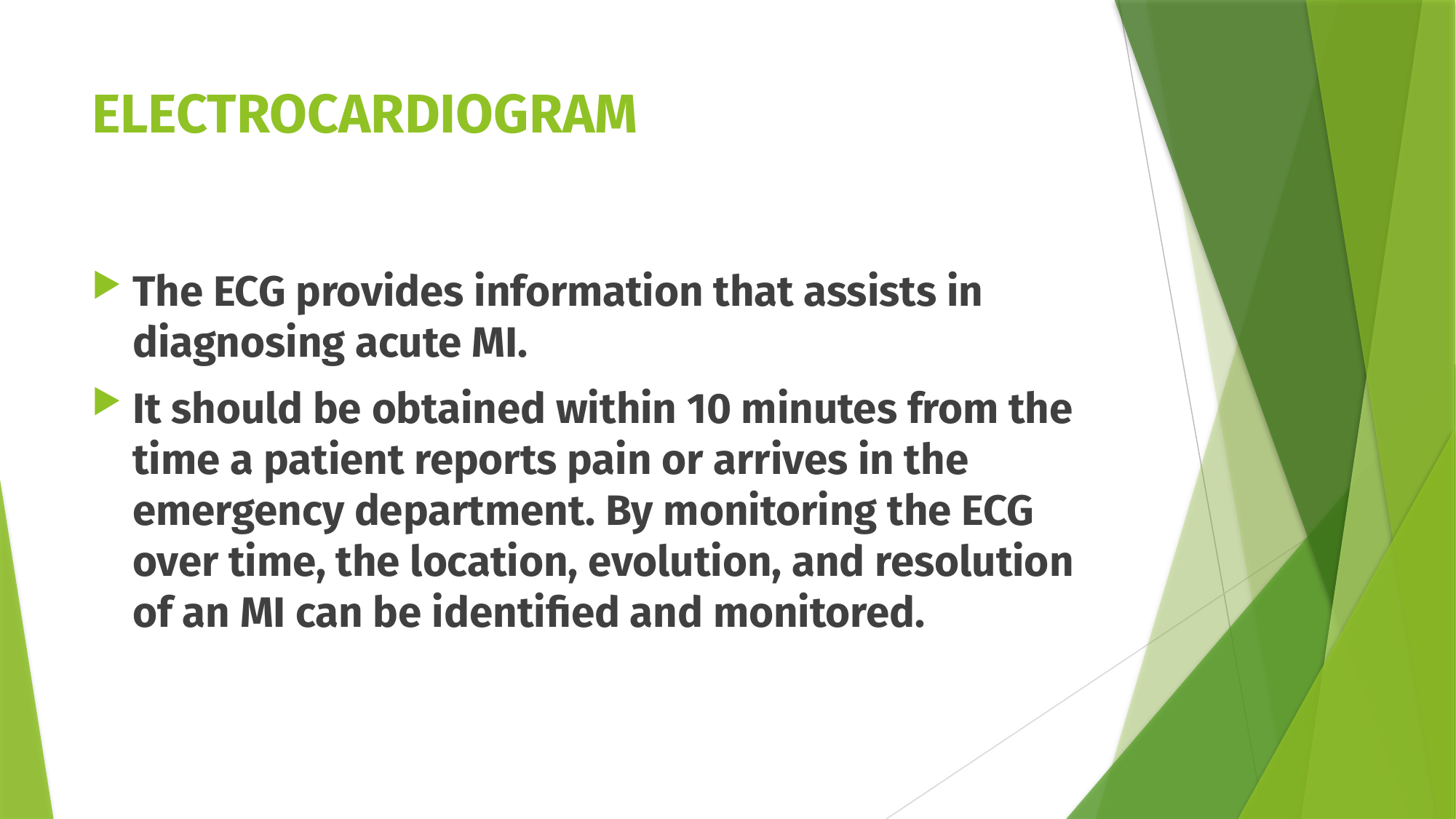

# ELECTROCARDIOGRAM
The ECG provides information that assists in diagnosing acute MI.
It should be obtained within 10 minutes from the time a patient reports pain or arrives in the emergency department. By monitoring the ECG over time, the location, evolution, and resolution of an MI can be identiﬁed and monitored.